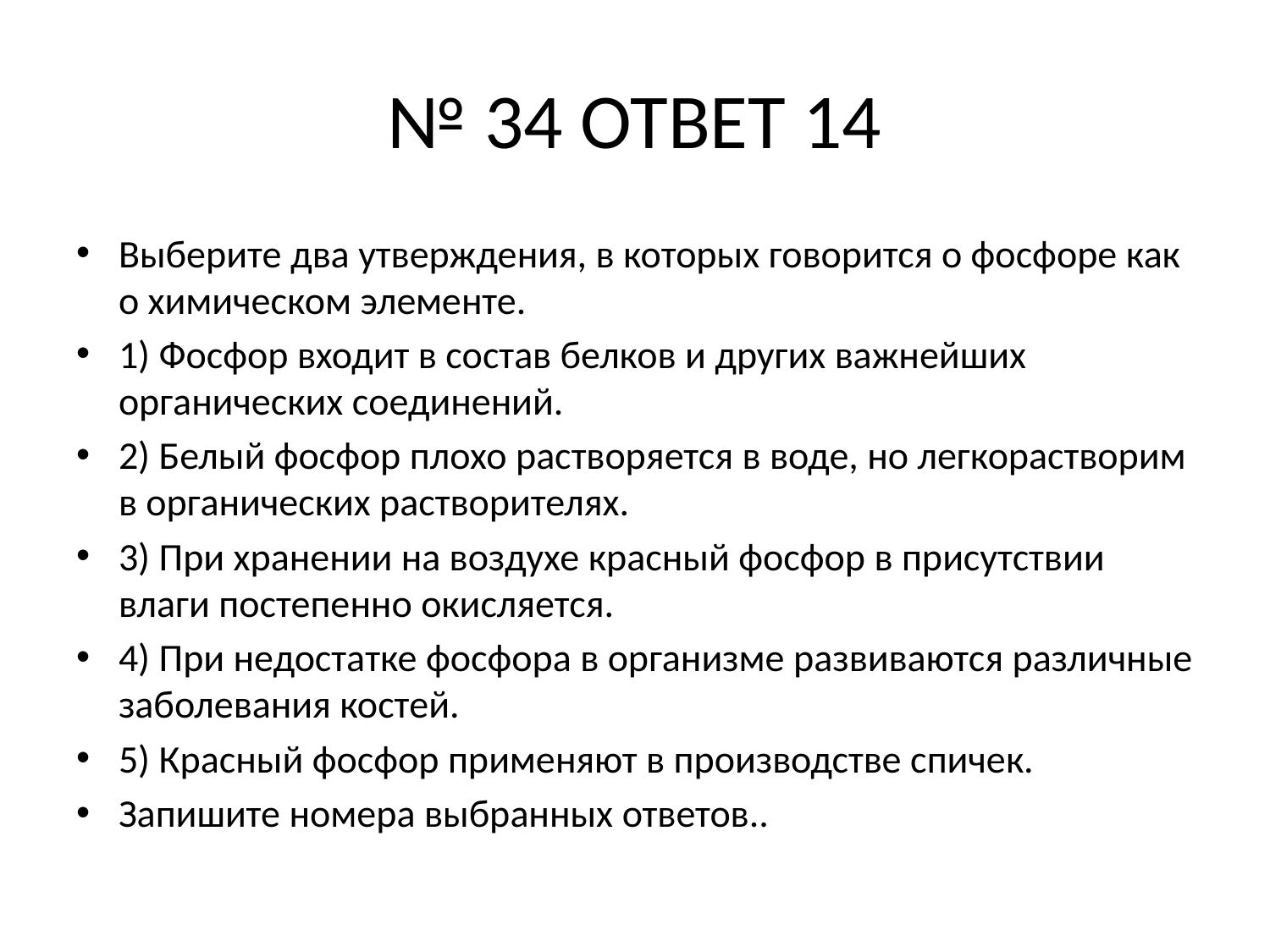

# № 34 ОТВЕТ 14
Выберите два утверждения, в которых говорится о фосфоре как о химическом элементе.
1) Фосфор входит в состав белков и других важнейших органических соединений.
2) Белый фосфор плохо растворяется в воде, но легкорастворим в органических растворителях.
3) При хранении на воздухе красный фосфор в присутствии влаги постепенно окисляется.
4) При недостатке фосфора в организме развиваются различные заболевания костей.
5) Красный фосфор применяют в производстве спичек.
Запишите номера выбранных ответов..